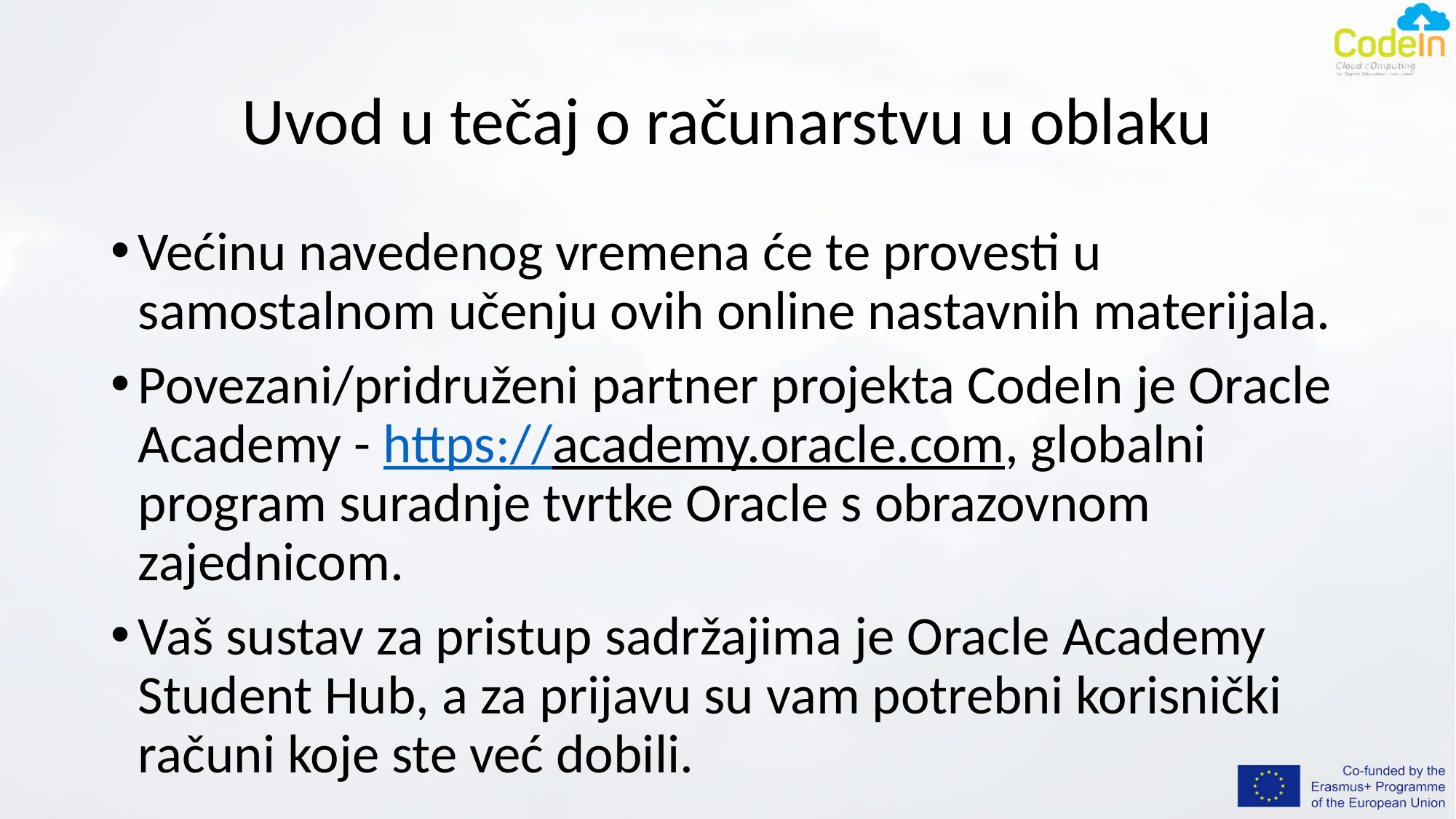

# Uvod u tečaj o računarstvu u oblaku
Većinu navedenog vremena će te provesti u samostalnom učenju ovih online nastavnih materijala.
Povezani/pridruženi partner projekta CodeIn je Oracle Academy - https://academy.oracle.com, globalni program suradnje tvrtke Oracle s obrazovnom zajednicom.
Vaš sustav za pristup sadržajima je Oracle Academy Student Hub, a za prijavu su vam potrebni korisnički računi koje ste već dobili.